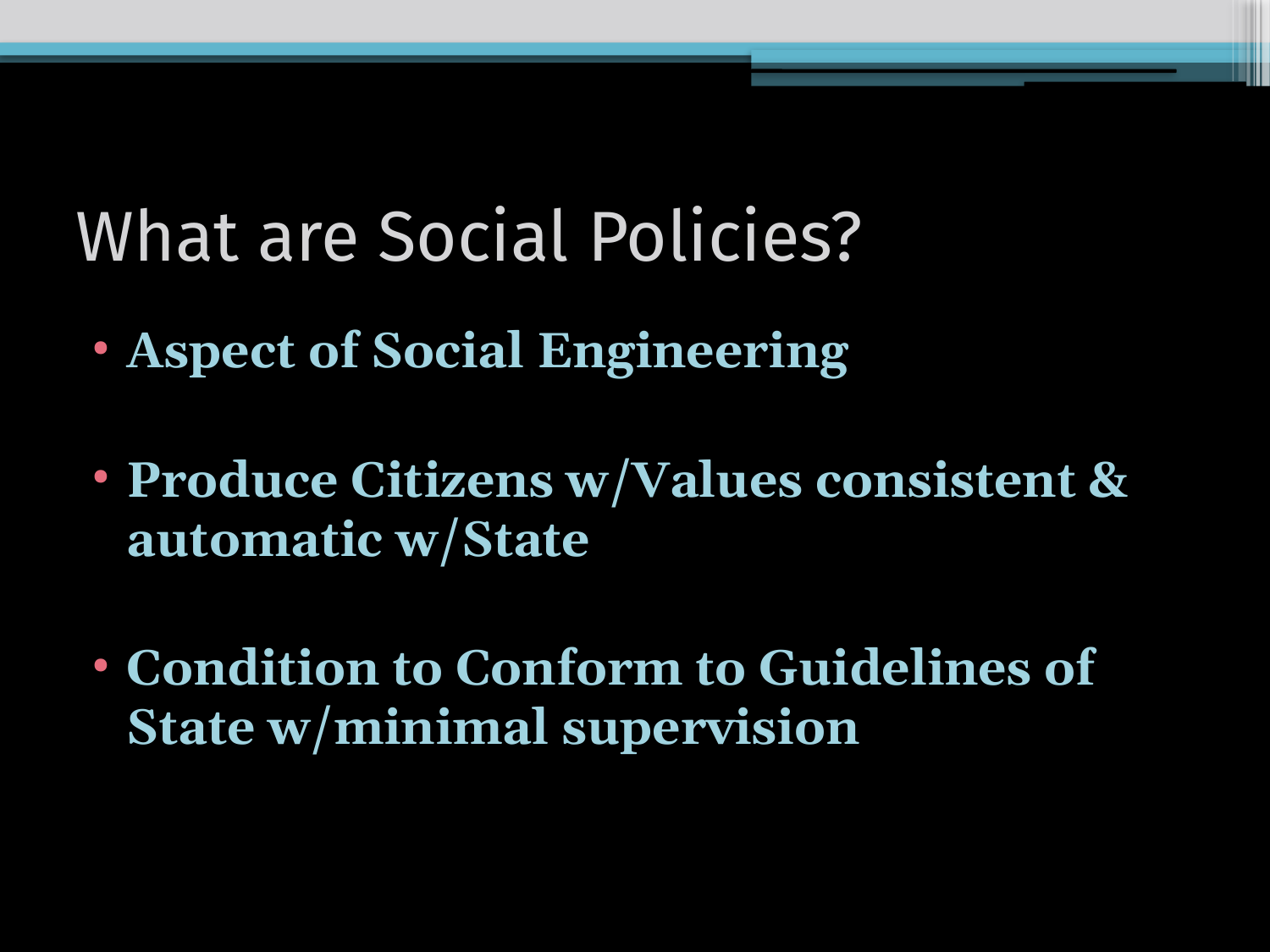

# What are Social Policies?
Aspect of Social Engineering

Produce Citizens w/Values consistent & automatic w/State

Condition to Conform to Guidelines of State w/minimal supervision